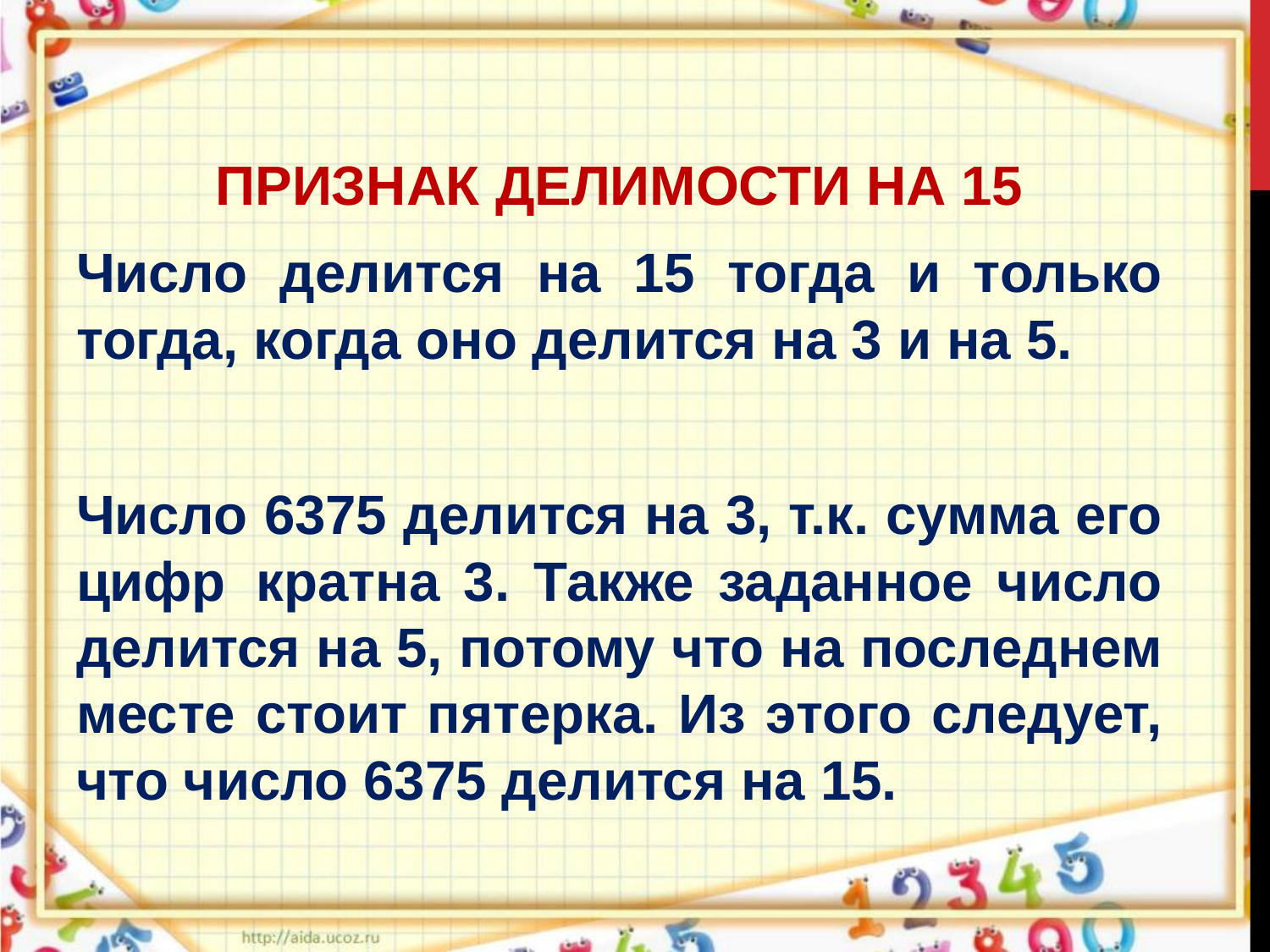

ПРИЗНАК ДЕЛИМОСТИ НА 15
Число делится на 15 тогда и только тогда, когда оно делится на 3 и на 5.

Число 6375 делится на 3, т.к. сумма его цифр  кратна 3. Также заданное число делится на 5, потому что на последнем месте стоит пятерка. Из этого следует, что число 6375 делится на 15.